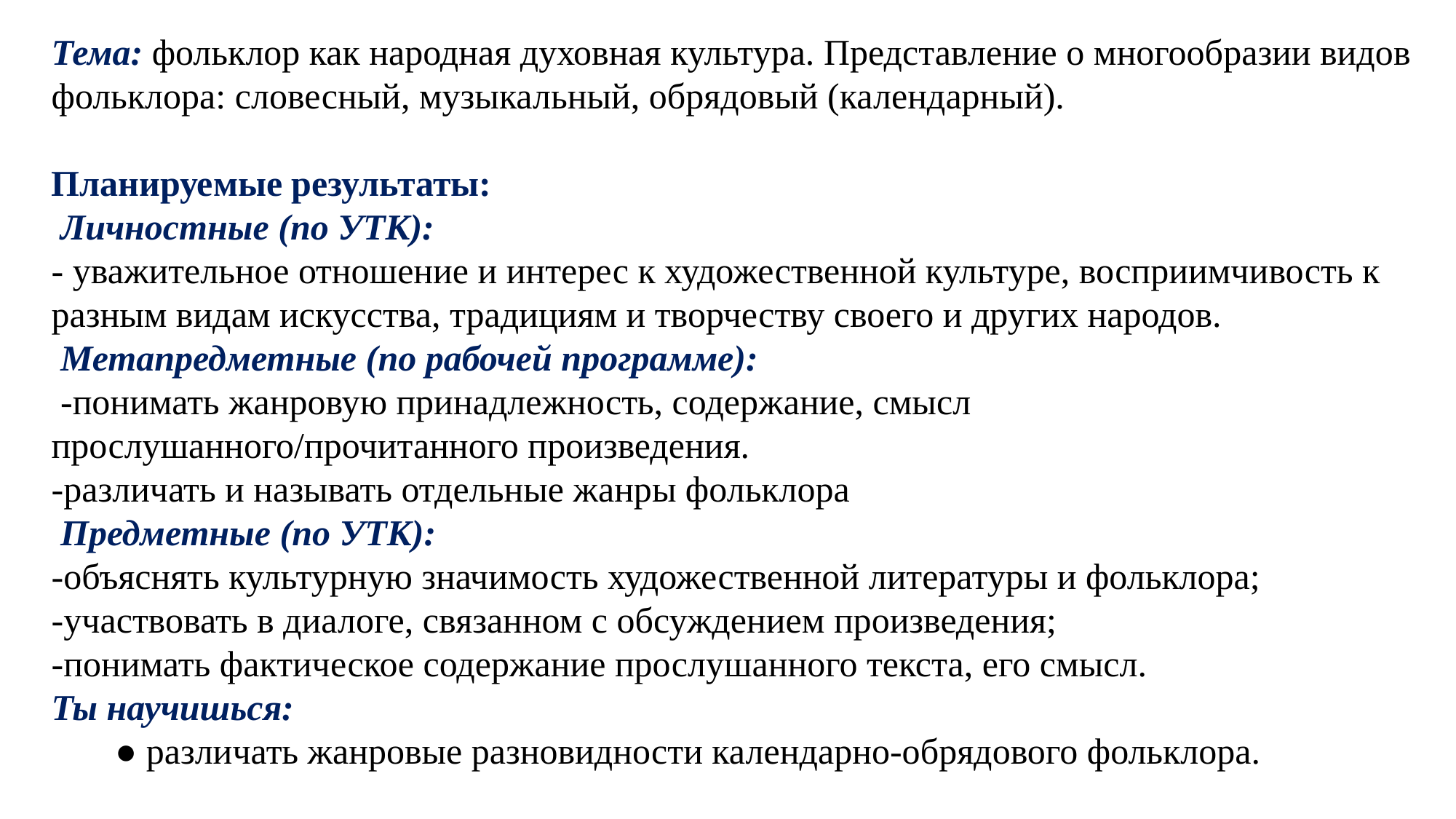

Тема: фольклор как народная духовная культура. Представление о многообразии видов фольклора: словесный, музыкальный, обрядовый (календарный).

Планируемые результаты:
 Личностные (по УТК):
- уважительное отношение и интерес к художественной культуре, восприимчивость к разным видам искусства, традициям и творчеству своего и других народов.
 Метапредметные (по рабочей программе):
 -понимать жанровую принадлежность, содержание, смысл прослушанного/прочитанного произведения.
-различать и называть отдельные жанры фольклора
 Предметные (по УТК):
-объяснять культурную значимость художественной литературы и фольклора;
-участвовать в диалоге, связанном с обсуждением произведения;
-понимать фактическое содержание прослушанного текста, его смысл.
Ты научишься:
       ● различать жанровые разновидности календарно-обрядового фольклора.